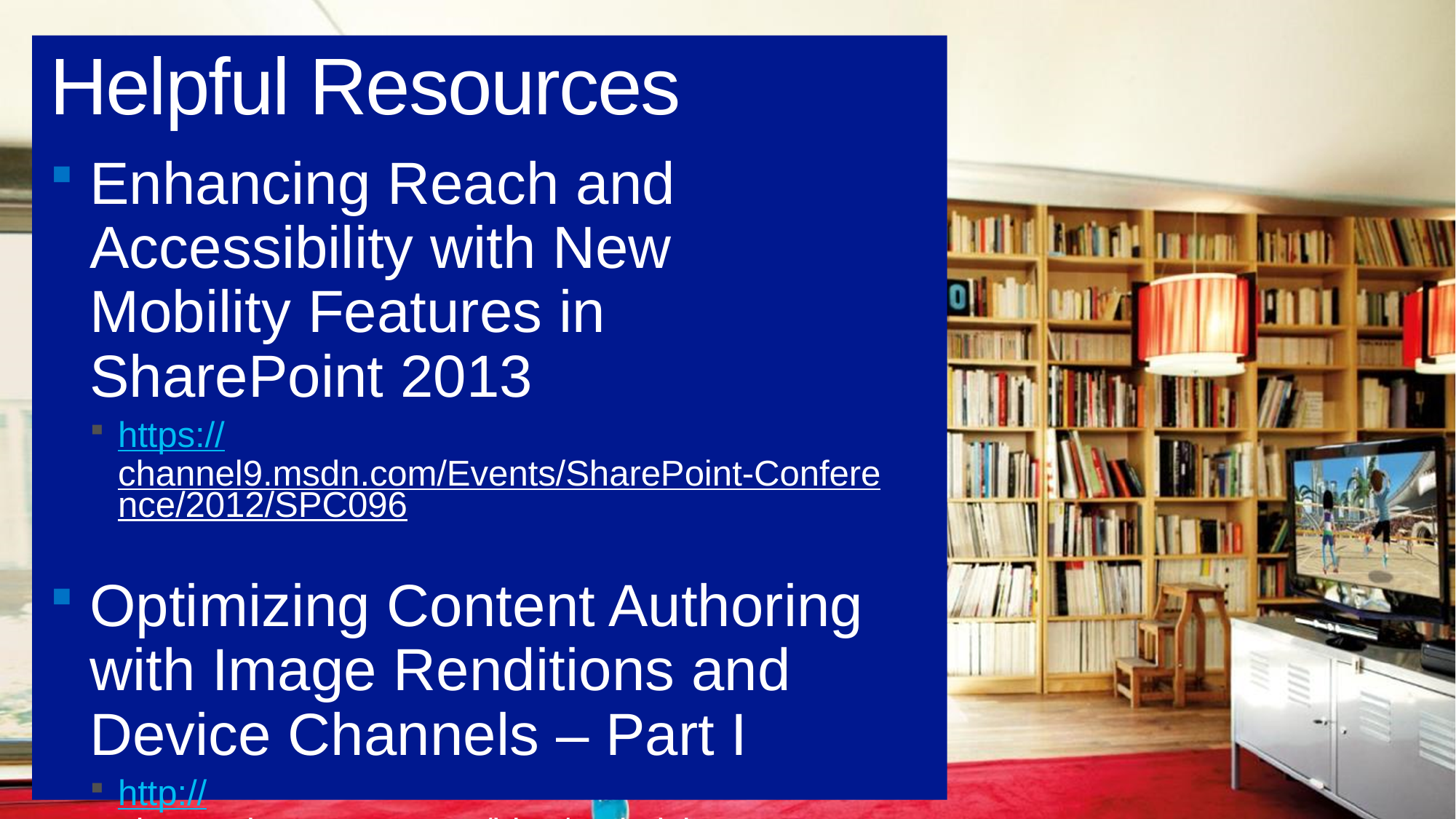

# Helpful Resources

Enhancing Reach and Accessibility with New Mobility Features in SharePoint 2013
https://channel9.msdn.com/Events/SharePoint-Conference/2012/SPC096
Optimizing Content Authoring with Image Renditions and Device Channels – Part I
http://sharepointpromag.com/blog/optimizing-content-authoring-image-renditions-and-device-channels-part-i